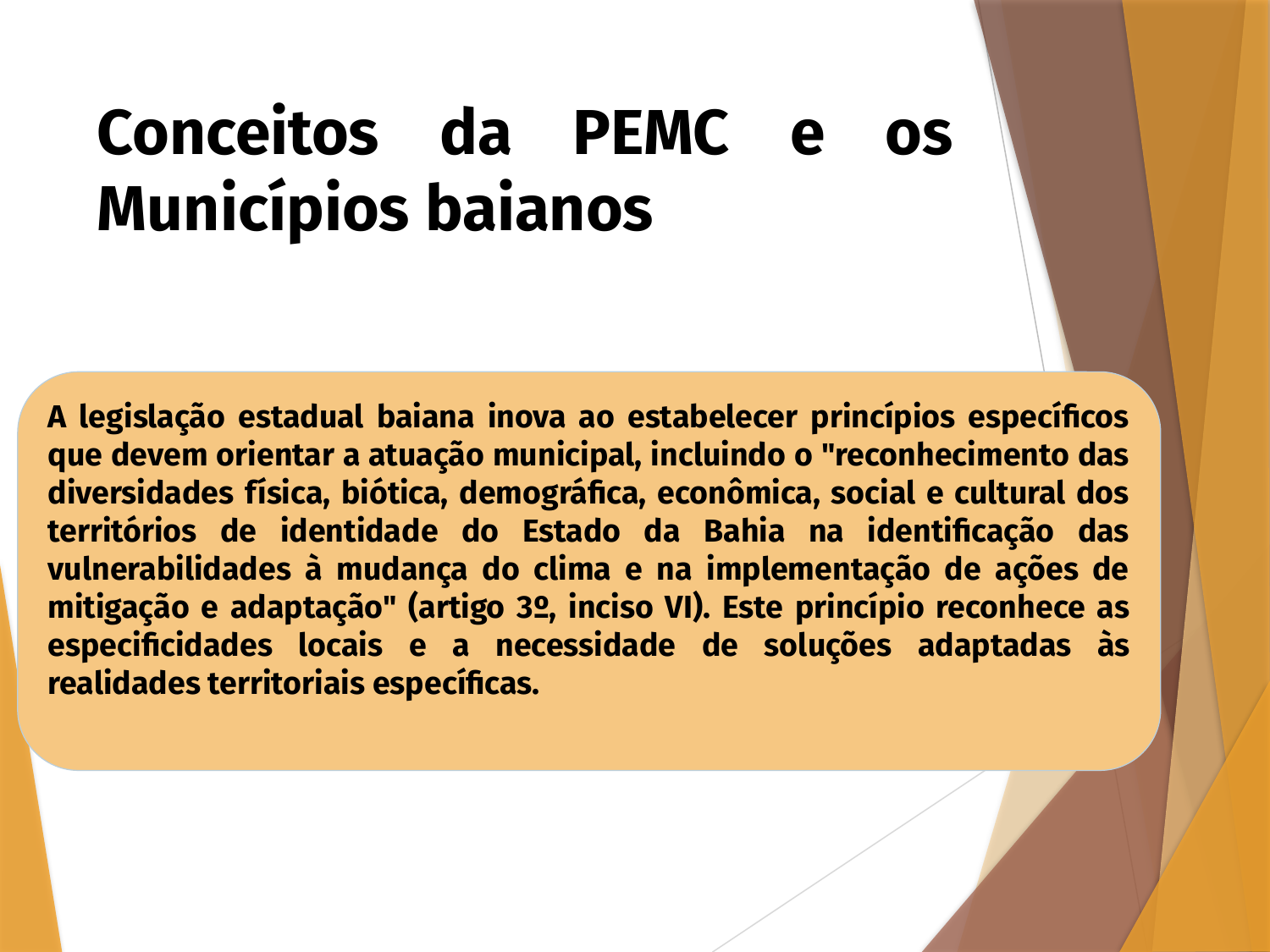

# Conceitos da PEMC e os Municípios baianos
A legislação estadual baiana inova ao estabelecer princípios específicos que devem orientar a atuação municipal, incluindo o "reconhecimento das diversidades física, biótica, demográfica, econômica, social e cultural dos territórios de identidade do Estado da Bahia na identificação das vulnerabilidades à mudança do clima e na implementação de ações de mitigação e adaptação" (artigo 3º, inciso VI). Este princípio reconhece as especificidades locais e a necessidade de soluções adaptadas às realidades territoriais específicas.